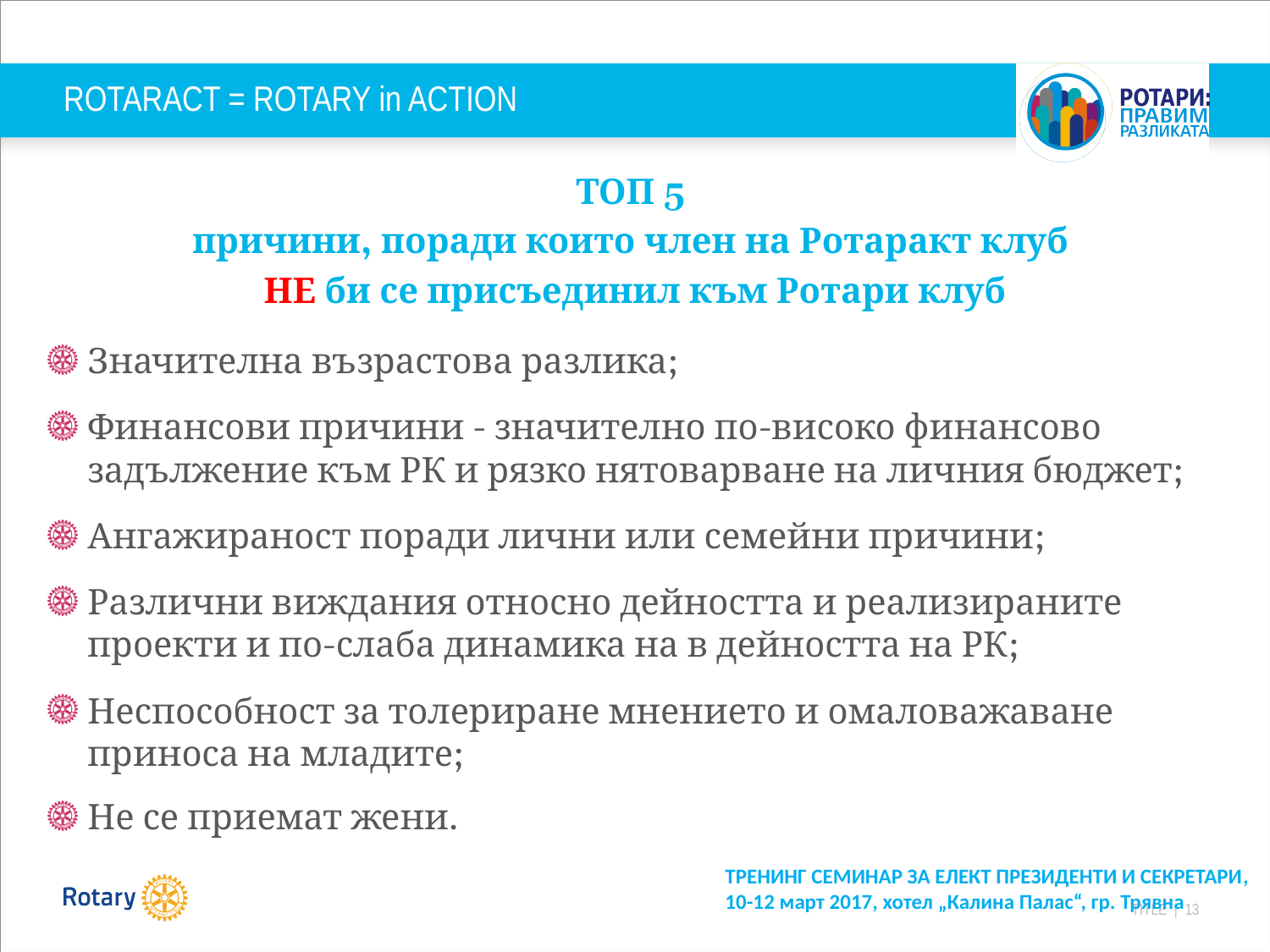

# ROTARACT = ROTARY in ACTION
ТОП 5
причини, поради които член на Ротаракт клуб
НЕ би се присъединил към Ротари клуб
Значителна възрастова разлика;
Финансови причини - значително по-високо финансово задължение към РК и рязко нятоварване на личния бюджет;
Ангажираност поради лични или семейни причини;
Различни виждания относно дейността и реализираните проекти и по-слаба динамика на в дейността на РК;
Неспособност за толериране мнението и омаловажаване приноса на младите;

Не се приемат жени.